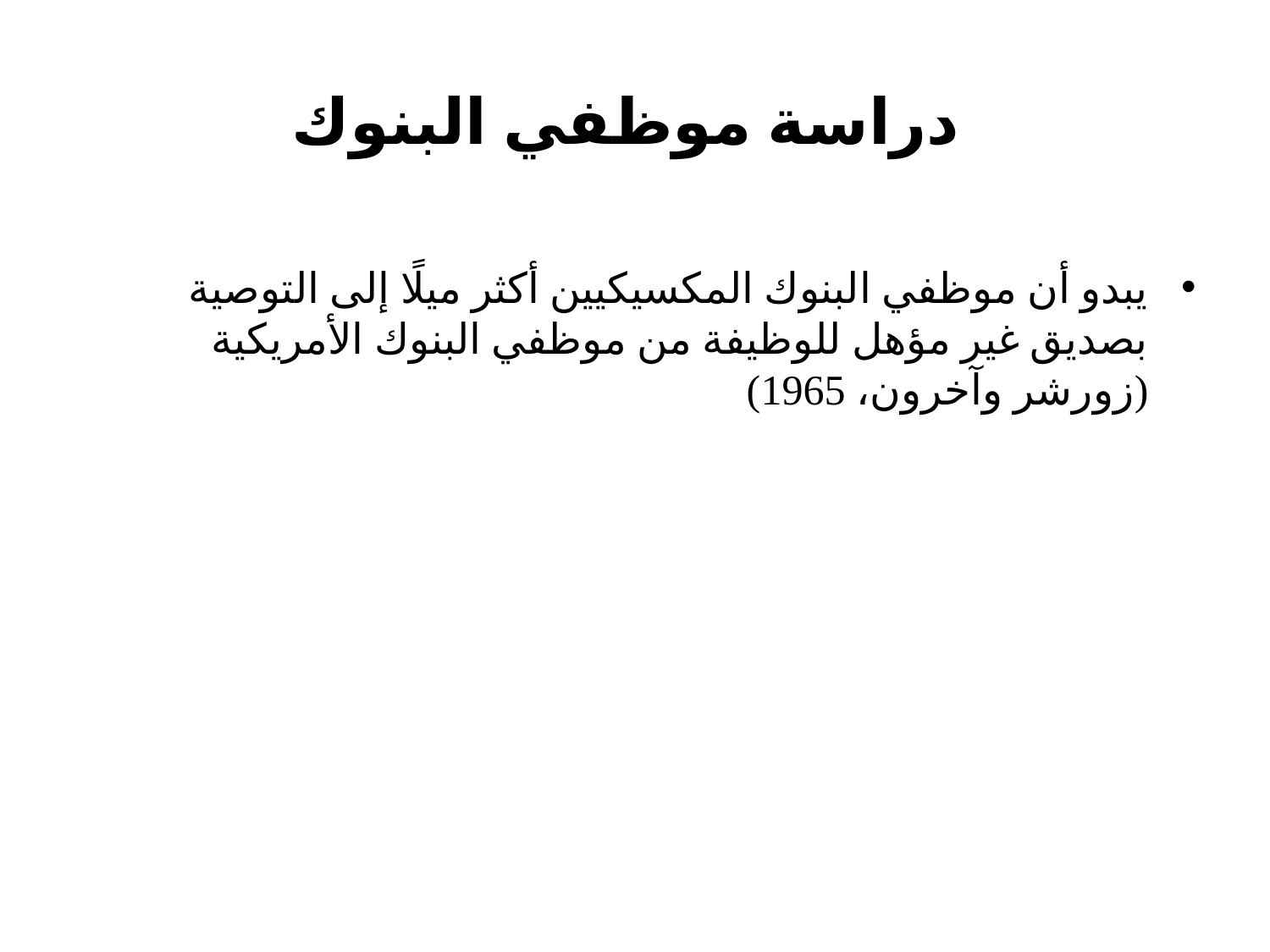

# دراسة موظفي البنوك
يبدو أن موظفي البنوك المكسيكيين أكثر ميلًا إلى التوصية بصديق غير مؤهل للوظيفة من موظفي البنوك الأمريكية (زورشر وآخرون، 1965)